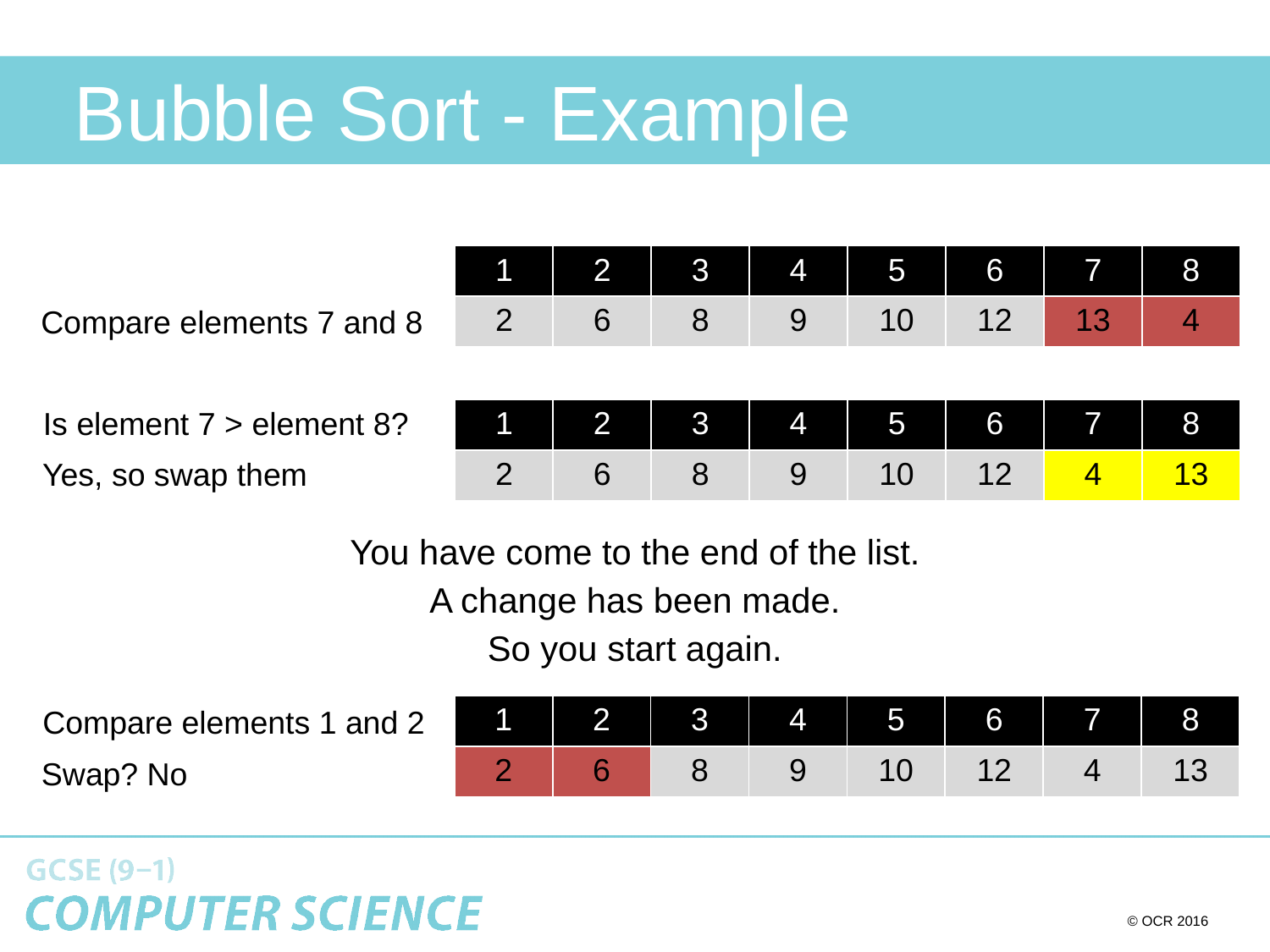

# Bubble Sort - Example
| 1 | 2 | 3 | 4 | 5 | 6 | 7 | 8 |
| --- | --- | --- | --- | --- | --- | --- | --- |
| 2 | 6 | 8 | 9 | 10 | 12 | 13 | 4 |
Compare elements 7 and 8
Is element 7 > element 8?
| 1 | 2 | 3 | 4 | 5 | 6 | 7 | 8 |
| --- | --- | --- | --- | --- | --- | --- | --- |
| 2 | 6 | 8 | 9 | 10 | 12 | 4 | 13 |
Yes, so swap them
You have come to the end of the list.
A change has been made.
So you start again.
Compare elements 1 and 2
| 1 | 2 | 3 | 4 | 5 | 6 | 7 | 8 |
| --- | --- | --- | --- | --- | --- | --- | --- |
| 2 | 6 | 8 | 9 | 10 | 12 | 4 | 13 |
Swap? No